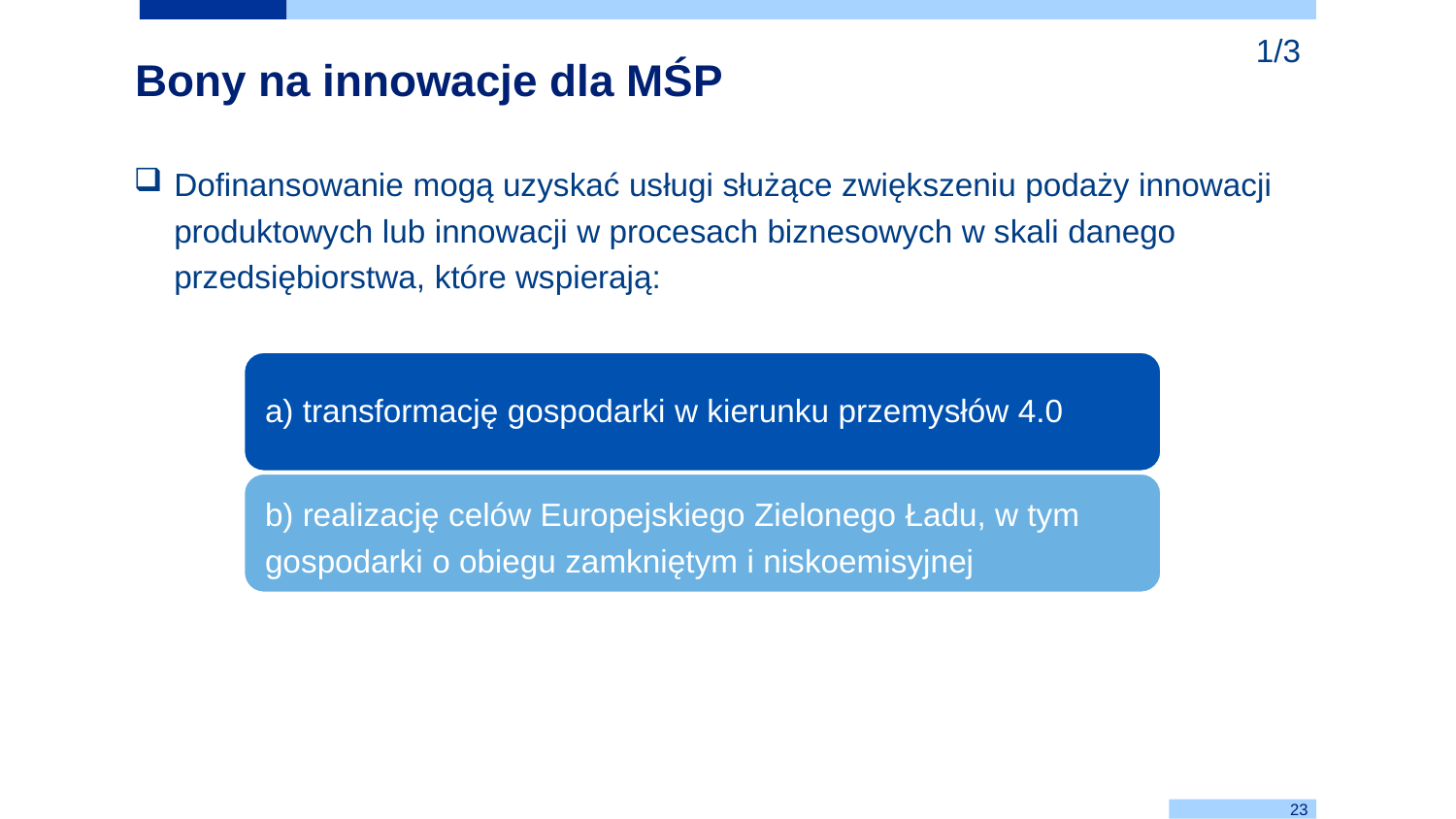

1/3
# Bony na innowacje dla MŚP
Dofinansowanie mogą uzyskać usługi służące zwiększeniu podaży innowacji produktowych lub innowacji w procesach biznesowych w skali danego przedsiębiorstwa, które wspierają:

a) transformację gospodarki w kierunku przemysłów 4.0
b) realizację celów Europejskiego Zielonego Ładu, w tym gospodarki o obiegu zamkniętym i niskoemisyjnej

23